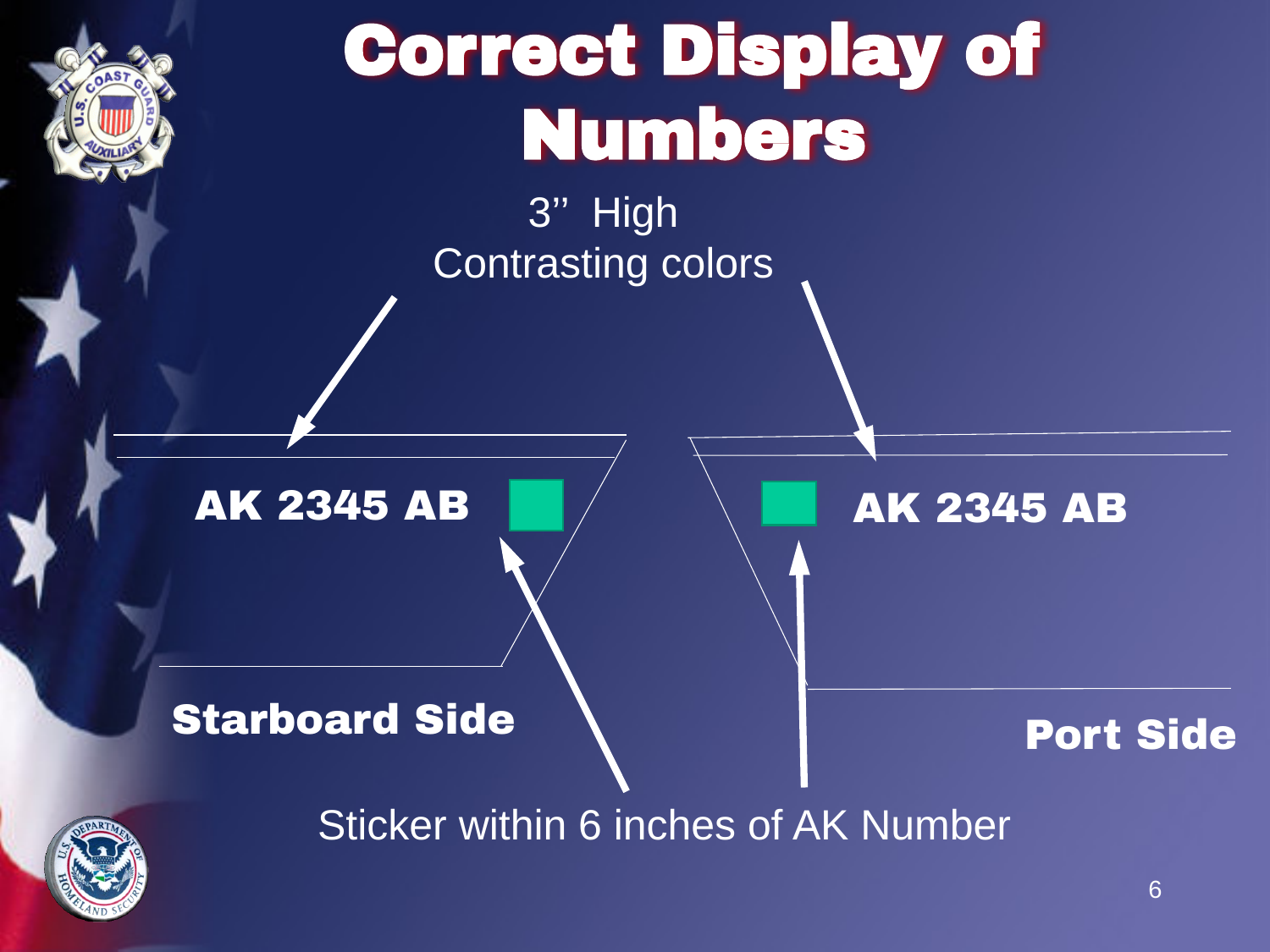

Correct Display of Numbers
3’’  High
Contrasting colors
AK 2345 AB
AK 2345 AB

Starboard Side
Port Side
Sticker within 6 inches of AK Number
6